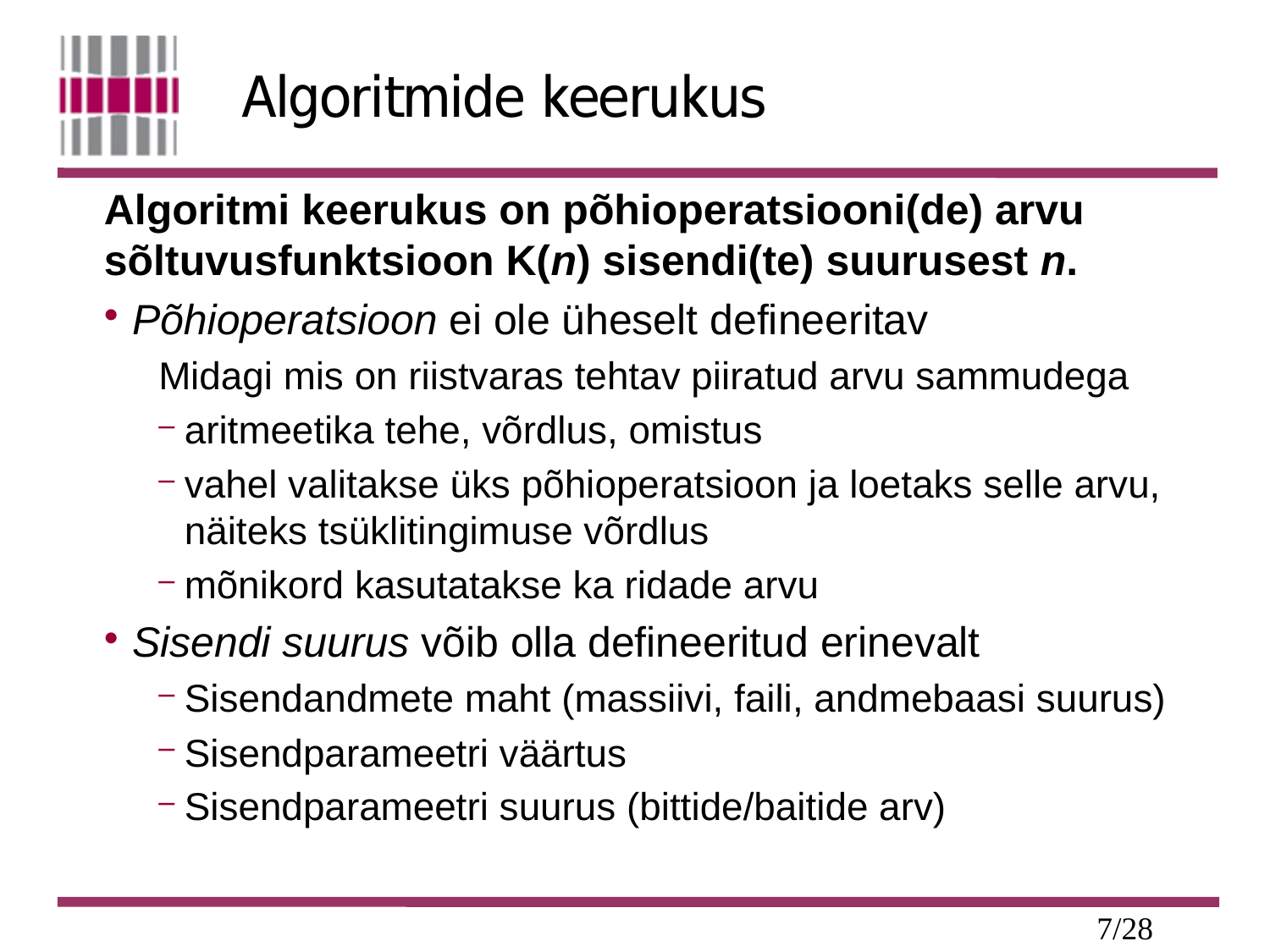

# Algoritmide keerukus
Algoritmi keerukus on põhioperatsiooni(de) arvu sõltuvusfunktsioon K(n) sisendi(te) suurusest n.
Põhioperatsioon ei ole üheselt defineeritav
Midagi mis on riistvaras tehtav piiratud arvu sammudega
aritmeetika tehe, võrdlus, omistus
vahel valitakse üks põhioperatsioon ja loetaks selle arvu, näiteks tsüklitingimuse võrdlus
mõnikord kasutatakse ka ridade arvu
Sisendi suurus võib olla defineeritud erinevalt
Sisendandmete maht (massiivi, faili, andmebaasi suurus)
Sisendparameetri väärtus
Sisendparameetri suurus (bittide/baitide arv)